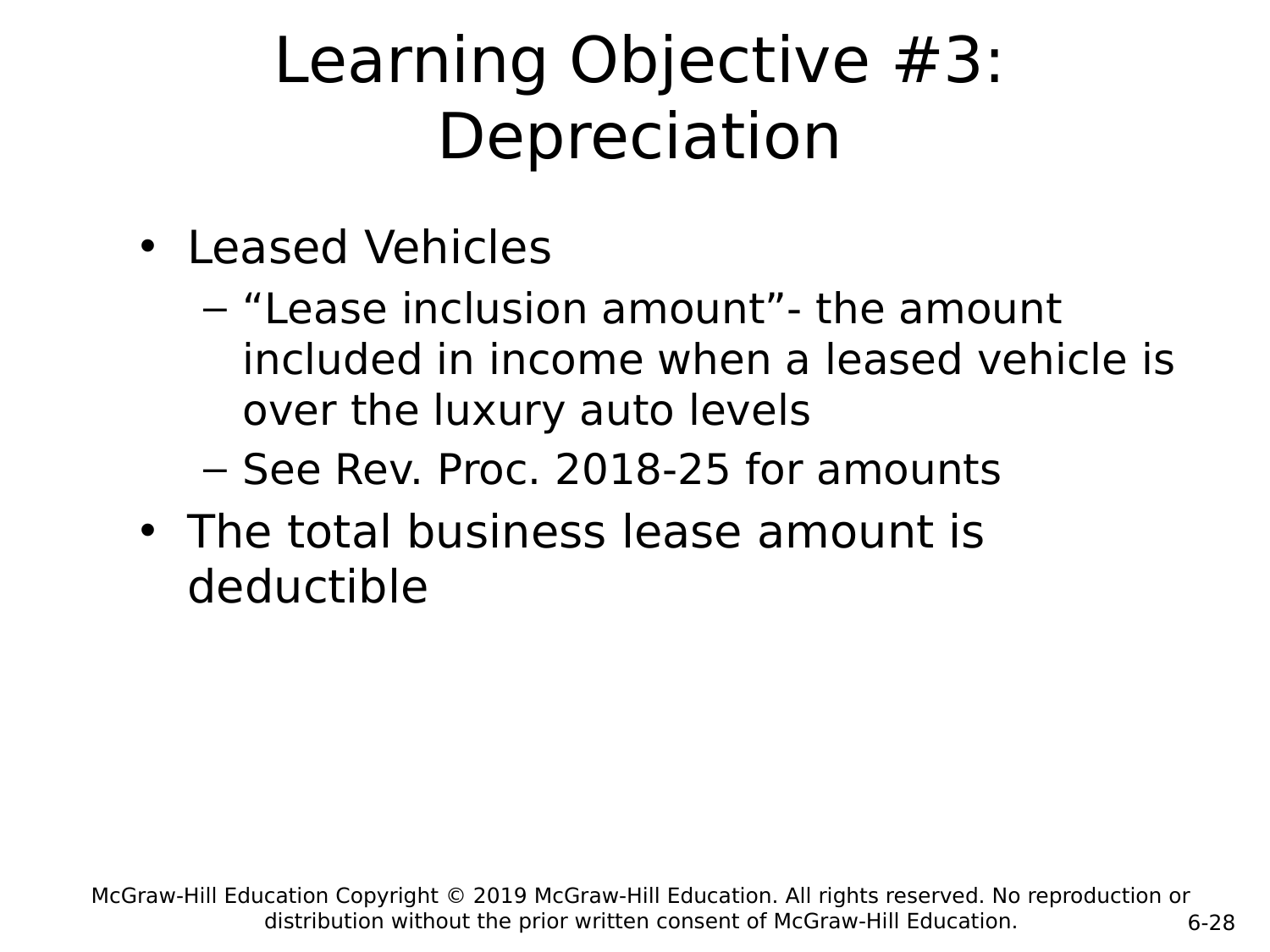

Learning Objective #3: Depreciation
Leased Vehicles
“Lease inclusion amount”- the amount included in income when a leased vehicle is over the luxury auto levels
See Rev. Proc. 2018-25 for amounts
The total business lease amount is deductible
McGraw-Hill Education Copyright © 2019 McGraw-Hill Education. All rights reserved. No reproduction or distribution without the prior written consent of McGraw-Hill Education.
6-28